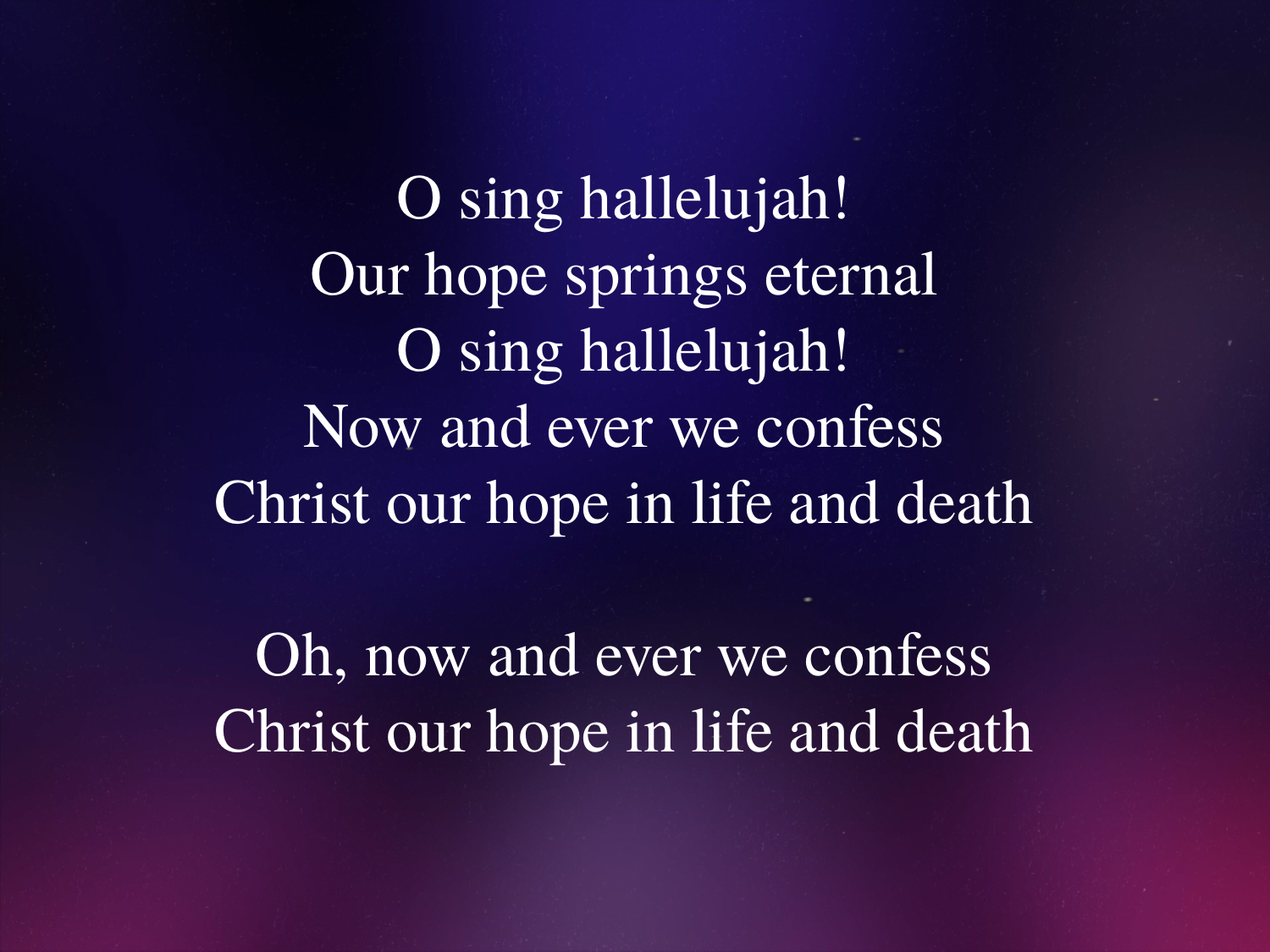

# O sing hallelujah! Our hope springs eternal O sing hallelujah! Now and ever we confess Christ our hope in life and death Oh, now and ever we confess Christ our hope in life and death